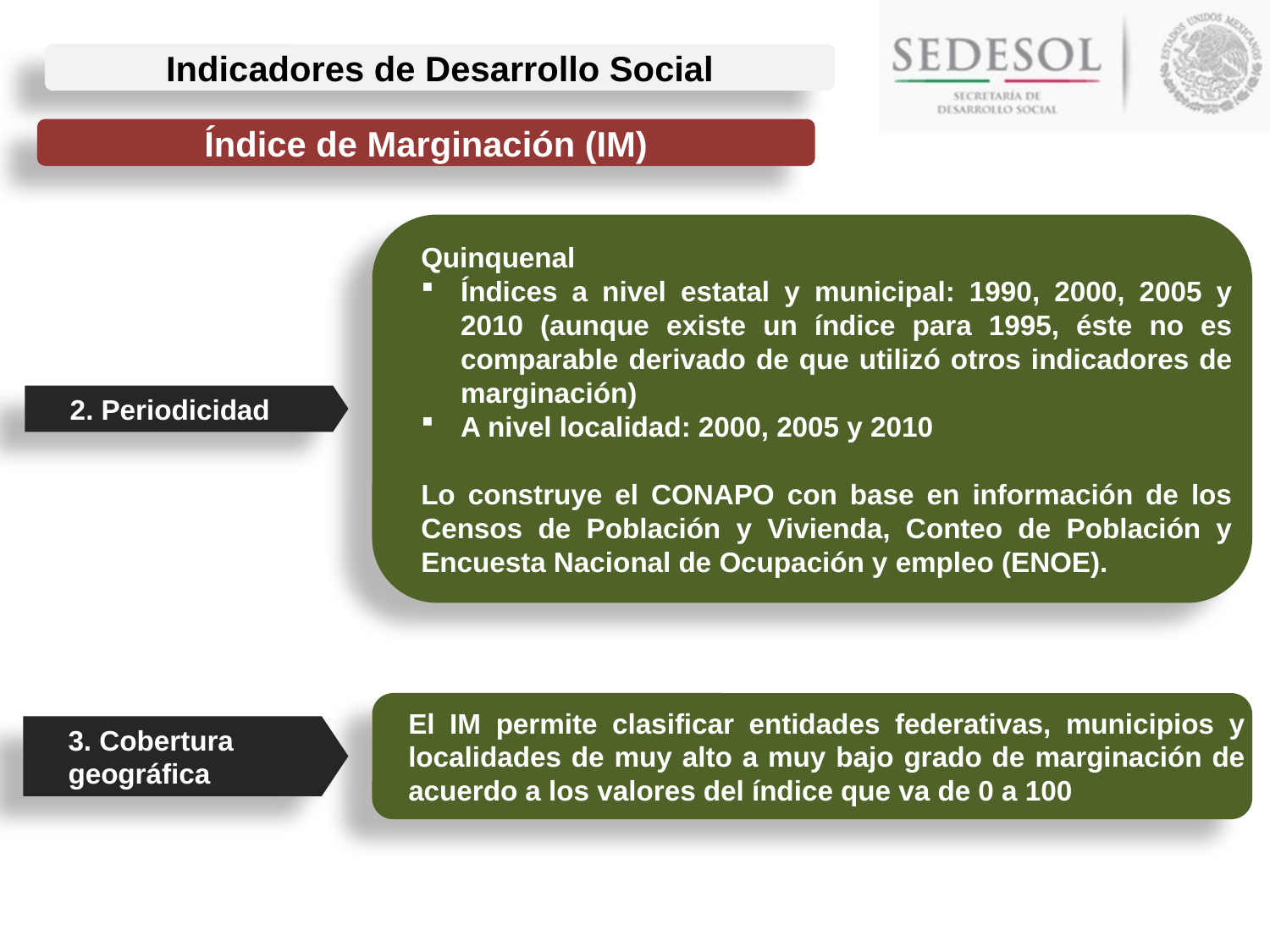

Índice de Marginación (IM)
Quinquenal
Índices a nivel estatal y municipal: 1990, 2000, 2005 y 2010 (aunque existe un índice para 1995, éste no es comparable derivado de que utilizó otros indicadores de marginación)
A nivel localidad: 2000, 2005 y 2010

Lo construye el CONAPO con base en información de los Censos de Población y Vivienda, Conteo de Población y Encuesta Nacional de Ocupación y empleo (ENOE).
2. Periodicidad
El IM permite clasificar entidades federativas, municipios y localidades de muy alto a muy bajo grado de marginación de acuerdo a los valores del índice que va de 0 a 100
3. Cobertura geográfica